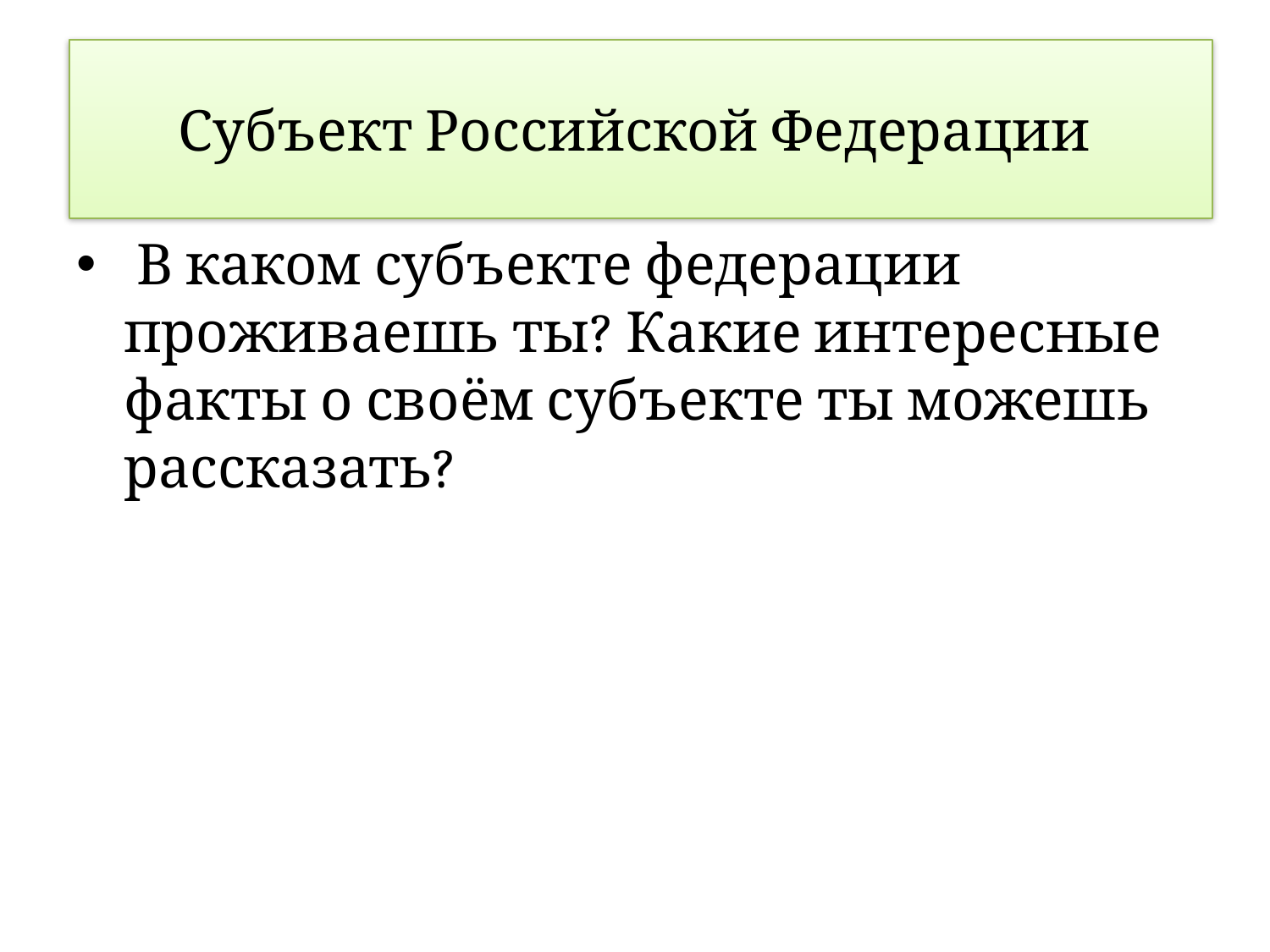

# Субъект Российской Федерации
 В каком субъекте федерации проживаешь ты? Какие интересные факты о своём субъекте ты можешь рассказать?